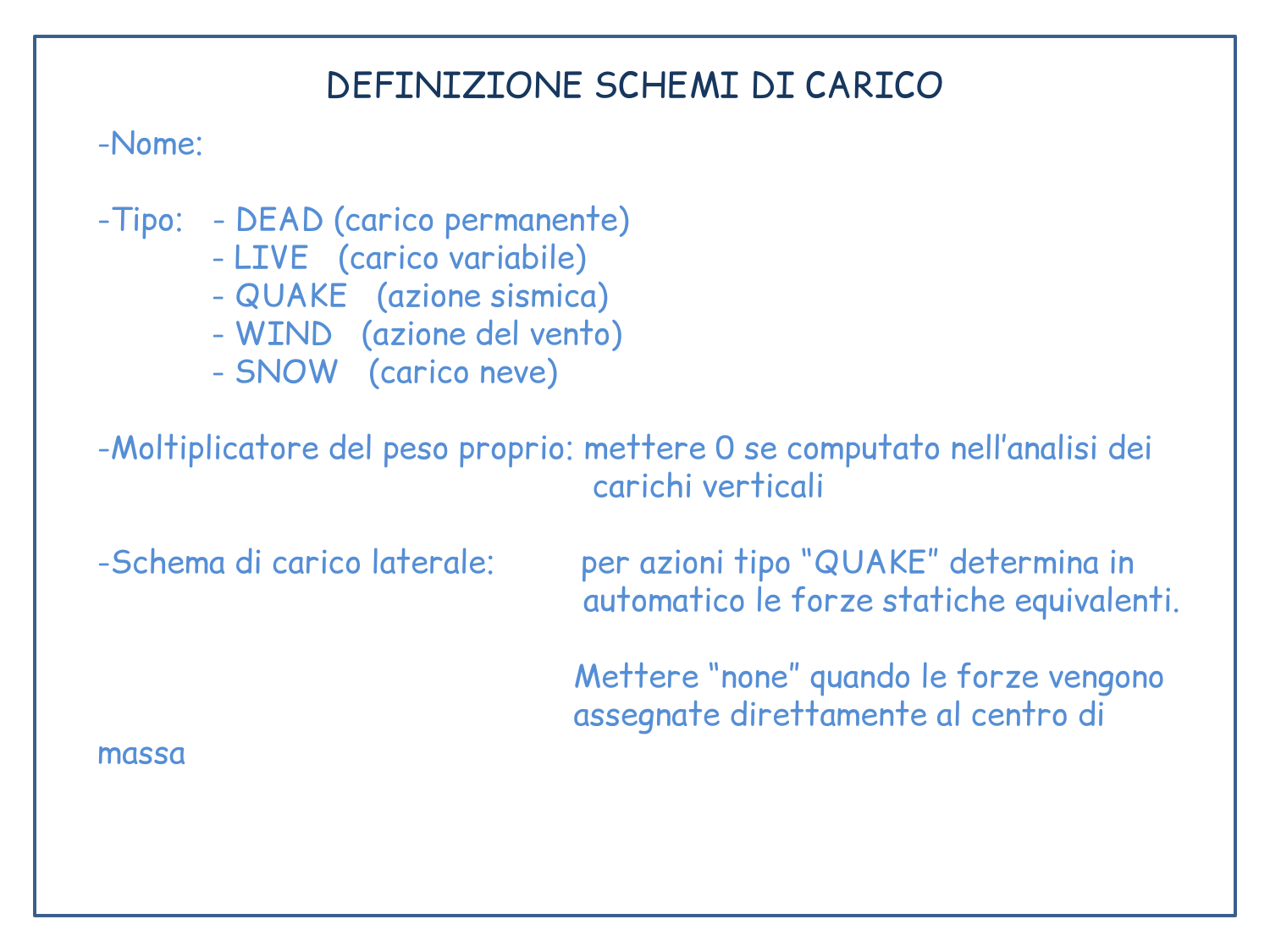

DEFINIZIONE SCHEMI DI CARICO
-Nome:

-Tipo:   - DEAD (carico permanente)
            - LIVE   (carico variabile)
            - QUAKE   (azione sismica)
            - WIND   (azione del vento)
            - SNOW   (carico neve)

-Moltiplicatore del peso proprio: mettere 0 se computato nell’analisi dei
                                                    carichi verticali

-Schema di carico laterale:         per azioni tipo “QUAKE” determina in
                                                   automatico le forze statiche equivalenti.

                                                  Mettere “none” quando le forze vengono
                                                  assegnate direttamente al centro di massa